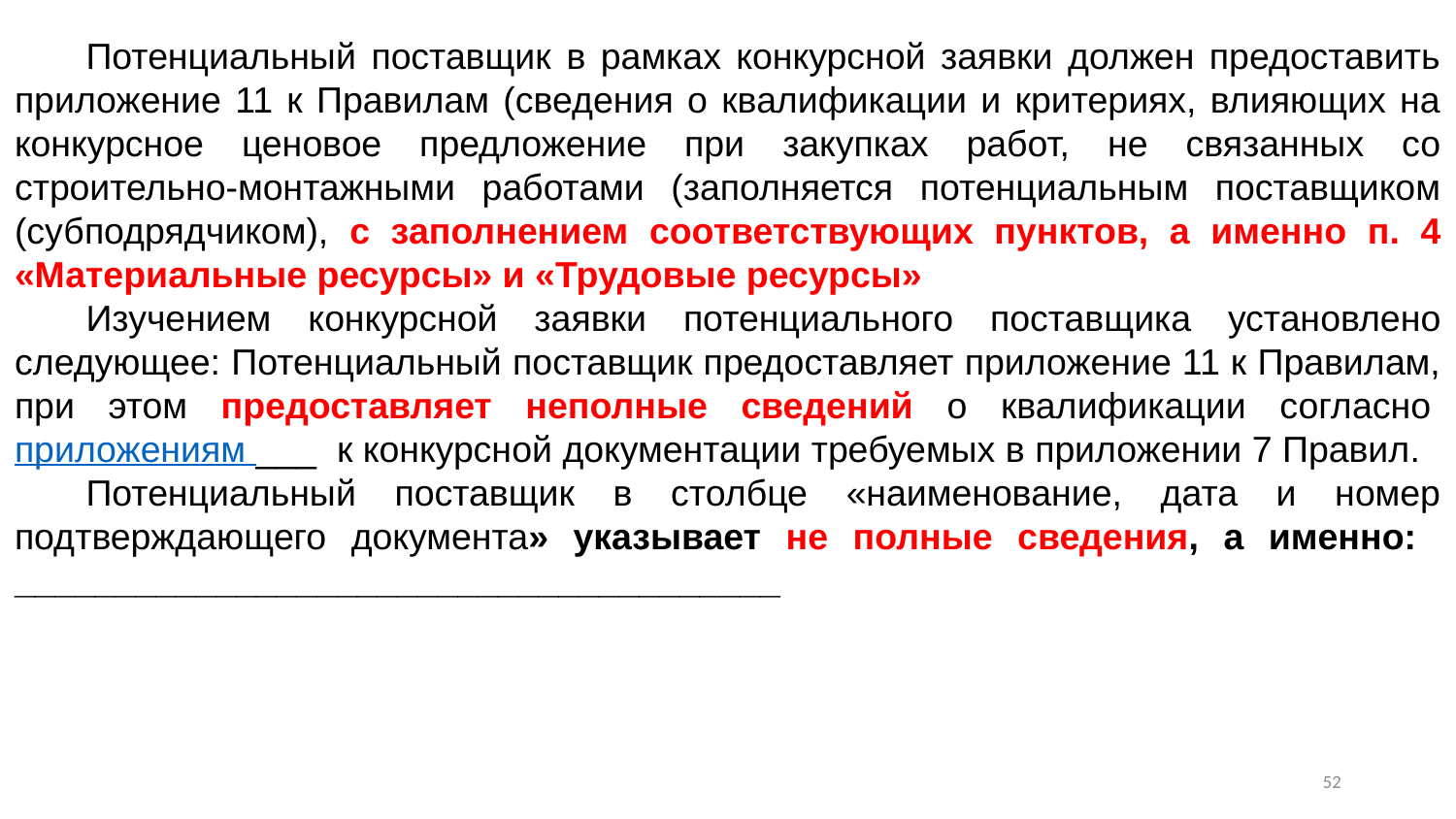

Потенциальный поставщик в рамках конкурсной заявки должен предоставить приложение 11 к Правилам (сведения о квалификации и критериях, влияющих на конкурсное ценовое предложение при закупках работ, не связанных со строительно-монтажными работами (заполняется потенциальным поставщиком (субподрядчиком), с заполнением соответствующих пунктов, а именно п. 4 «Материальные ресурсы» и «Трудовые ресурсы»
Изучением конкурсной заявки потенциального поставщика установлено следующее: Потенциальный поставщик предоставляет приложение 11 к Правилам, при этом предоставляет неполные сведений о квалификации согласно приложениям ___  к конкурсной документации требуемых в приложении 7 Правил.
Потенциальный поставщик в столбце «наименование, дата и номер подтверждающего документа» указывает не полные сведения, а именно:  ______________________________________

52